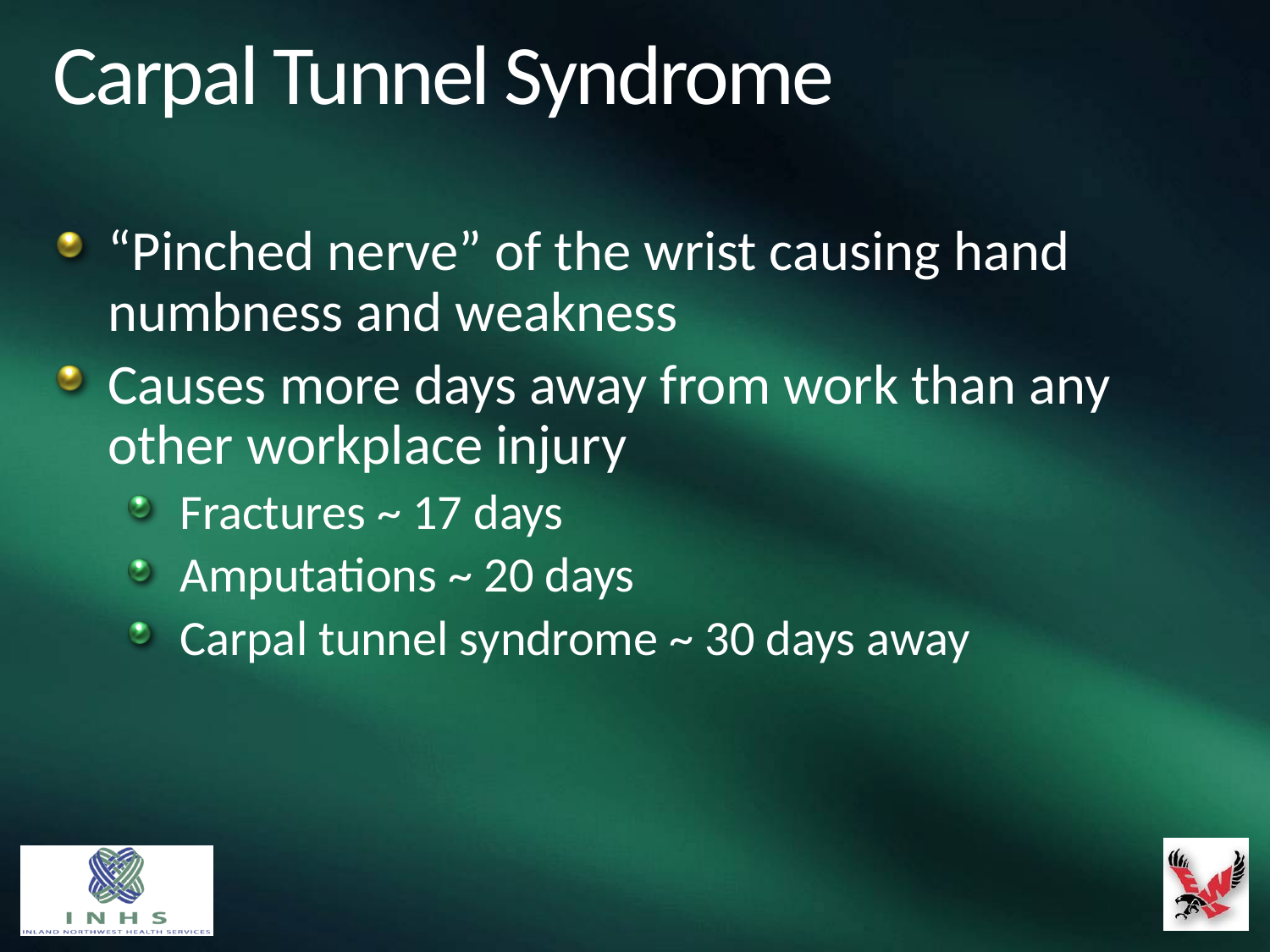

# Carpal Tunnel Syndrome
“Pinched nerve” of the wrist causing hand numbness and weakness
Causes more days away from work than any other workplace injury
Fractures ~ 17 days
Amputations ~ 20 days
Carpal tunnel syndrome ~ 30 days away